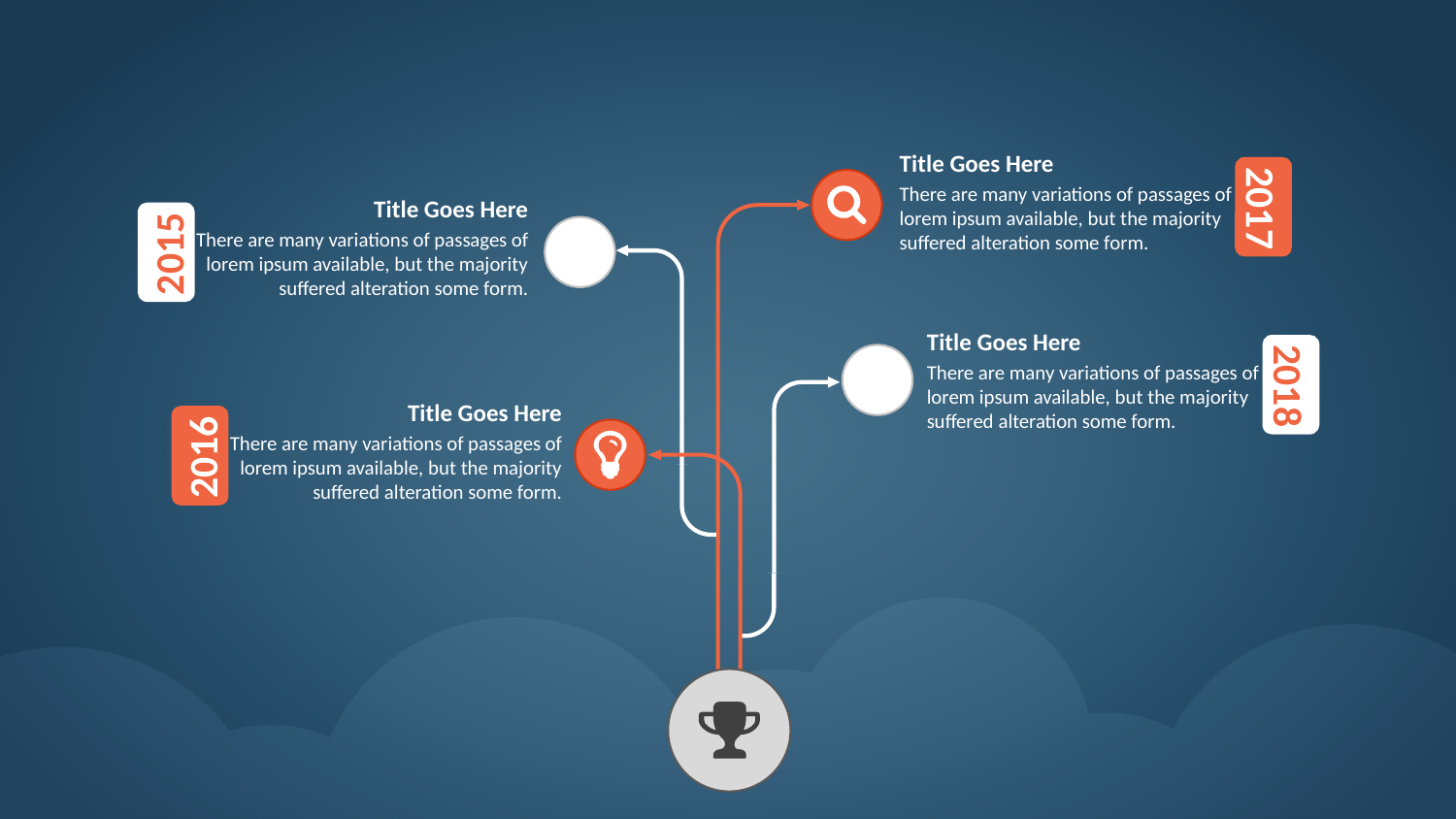

Title Goes Here
There are many variations of passages of lorem ipsum available, but the majority suffered alteration some form.

2017

Title Goes Here
There are many variations of passages of lorem ipsum available, but the majority suffered alteration some form.

2015

Title Goes Here
There are many variations of passages of lorem ipsum available, but the majority suffered alteration some form.

2018

Title Goes Here
There are many variations of passages of lorem ipsum available, but the majority suffered alteration some form.

2016